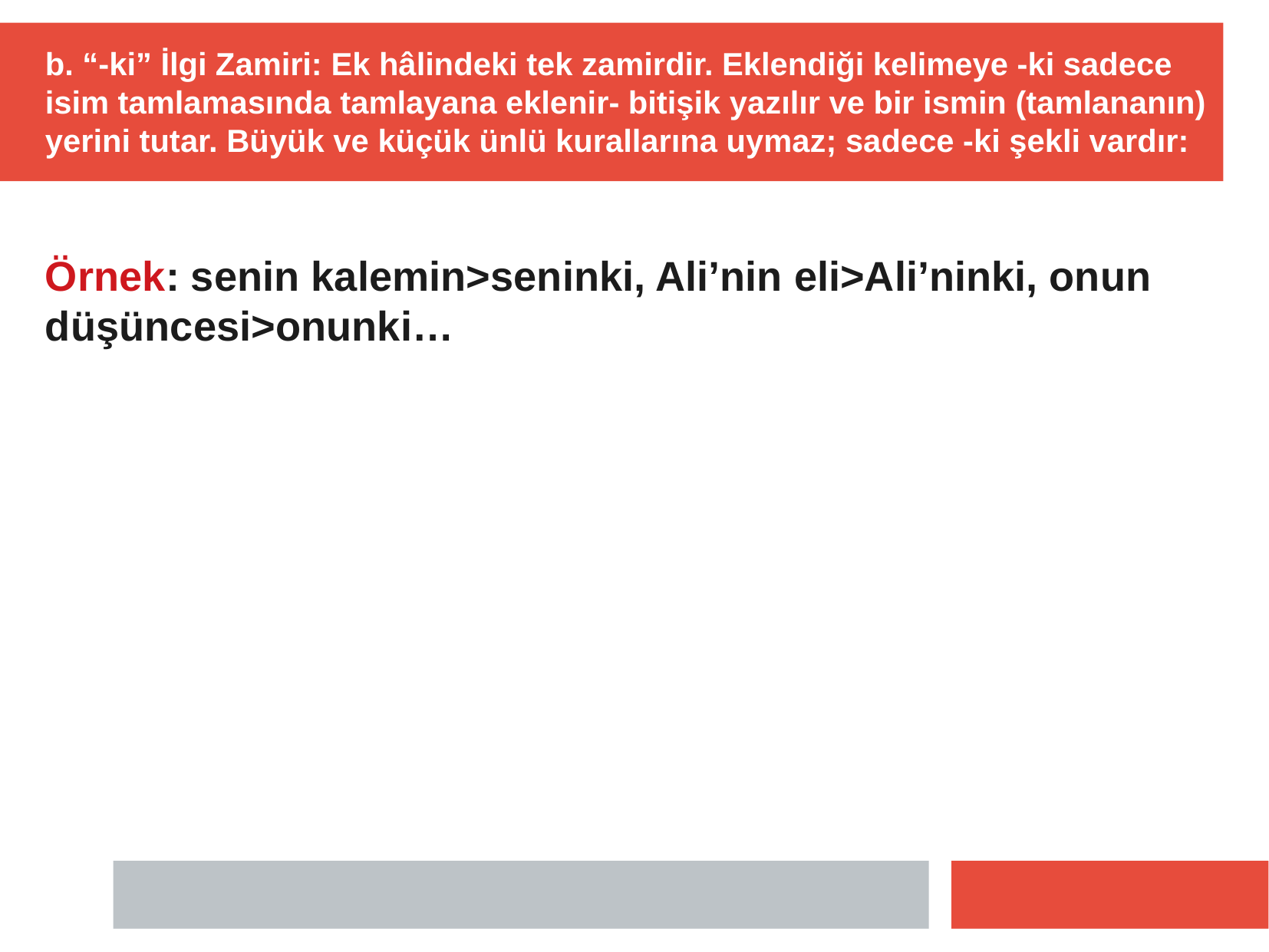

b. “-ki” İlgi Zamiri: Ek hâlindeki tek zamirdir. Eklendiği kelimeye -ki sadece isim tamlamasında tamlayana eklenir- bitişik yazılır ve bir ismin (tamlananın) yerini tutar. Büyük ve küçük ünlü kurallarına uymaz; sadece -ki şekli vardır:
Örnek: senin kalemin>seninki, Ali’nin eli>Ali’ninki, onun düşüncesi>onunki…